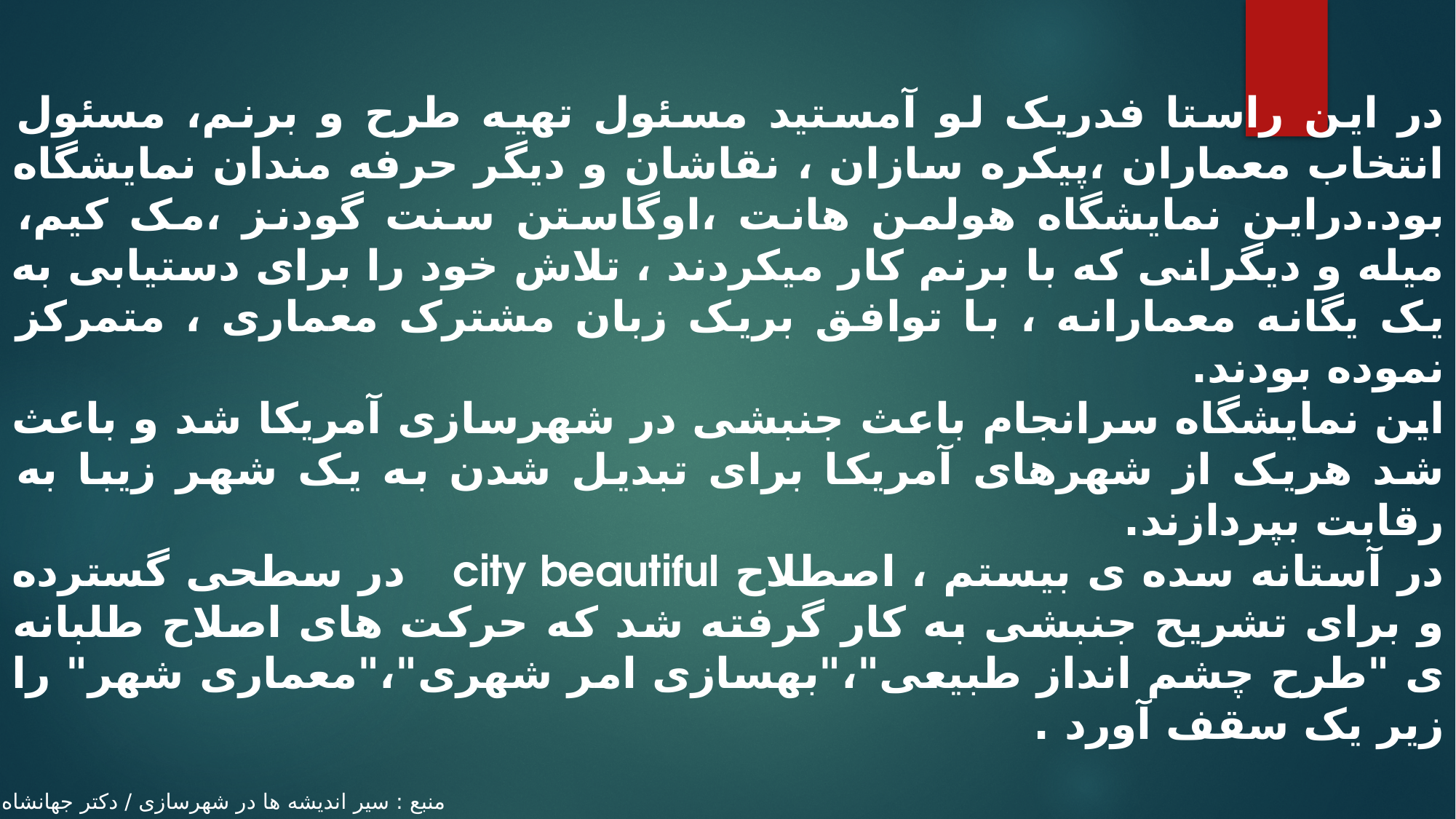

در این راستا فدریک لو آمستید مسئول تهیه طرح و برنم، مسئول انتخاب معماران ،پیکره سازان ، نقاشان و دیگر حرفه مندان نمایشگاه بود.دراین نمایشگاه هولمن هانت ،اوگاستن سنت گودنز ،مک کیم، میله و دیگرانی که با برنم کار میکردند ، تلاش خود را برای دستیابی به یک یگانه معمارانه ، با توافق بریک زبان مشترک معماری ، متمرکز نموده بودند.
این نمایشگاه سرانجام باعث جنبشی در شهرسازی آمریکا شد و باعث شد هریک از شهرهای آمریکا برای تبدیل شدن به یک شهر زیبا به رقابت بپردازند.
در آستانه سده ی بیستم ، اصطلاح city beautiful   در سطحی گسترده و برای تشریح جنبشی به کار گرفته شد که حرکت های اصلاح طلبانه ی "طرح چشم انداز طبیعی"،"بهسازی امر شهری"،"معماری شهر" را زیر یک سقف آورد .
منبع : سیر اندیشه ها در شهرسازی / دکتر جهانشاه پاکزاد